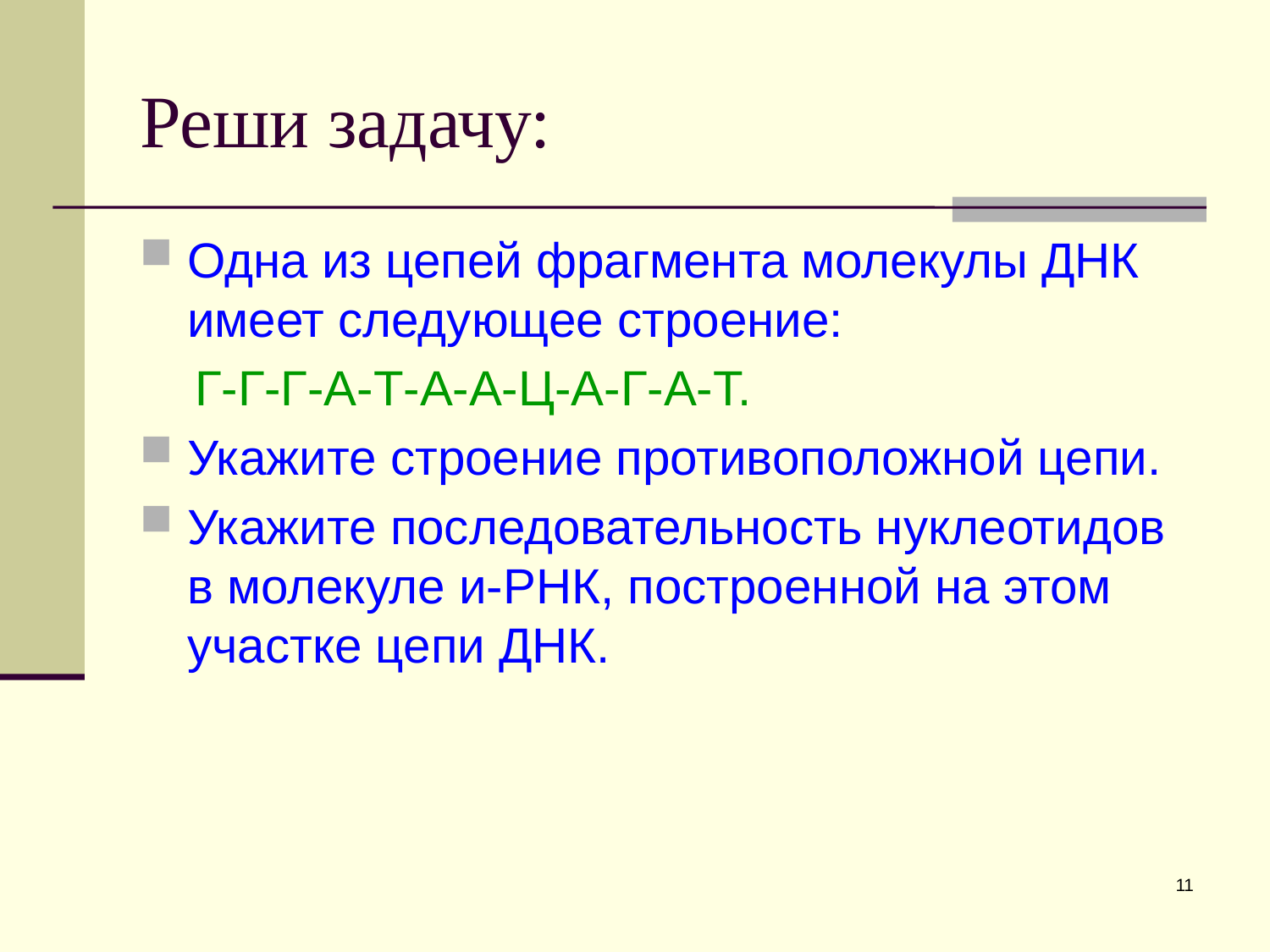

# Реши задачу:
Одна из цепей фрагмента молекулы ДНК имеет следующее строение:
    Г-Г-Г-А-Т-А-А-Ц-А-Г-А-Т.
Укажите строение противоположной цепи.
Укажите последовательность нуклеотидов в молекуле и-РНК, построенной на этом участке цепи ДНК.
11